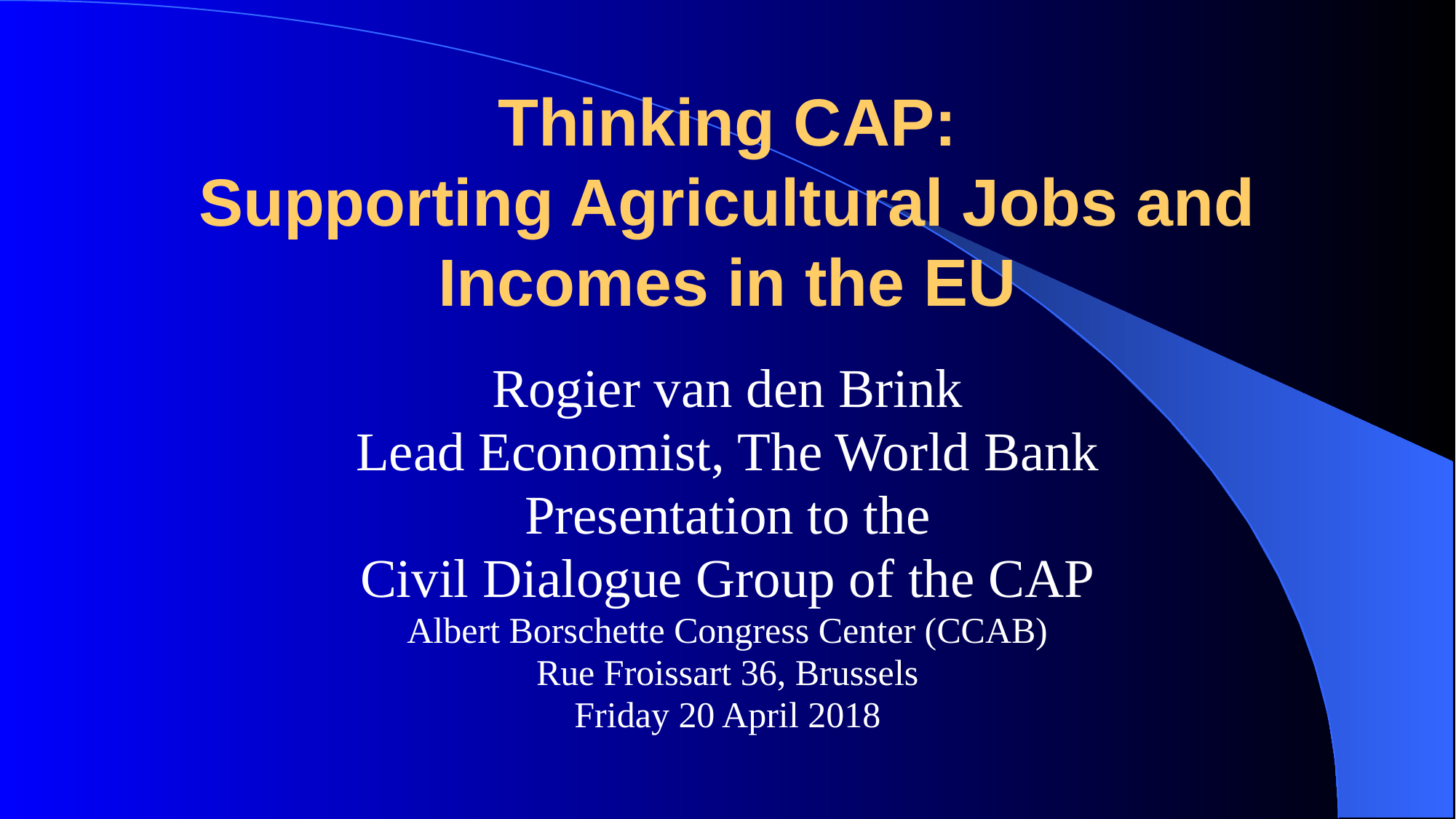

# Thinking CAP: Supporting Agricultural Jobs and Incomes in the EU

Rogier van den Brink
Lead Economist, The World Bank
Presentation to the
Civil Dialogue Group of the CAP
Albert Borschette Congress Center (CCAB)
Rue Froissart 36, Brussels
Friday 20 April 2018